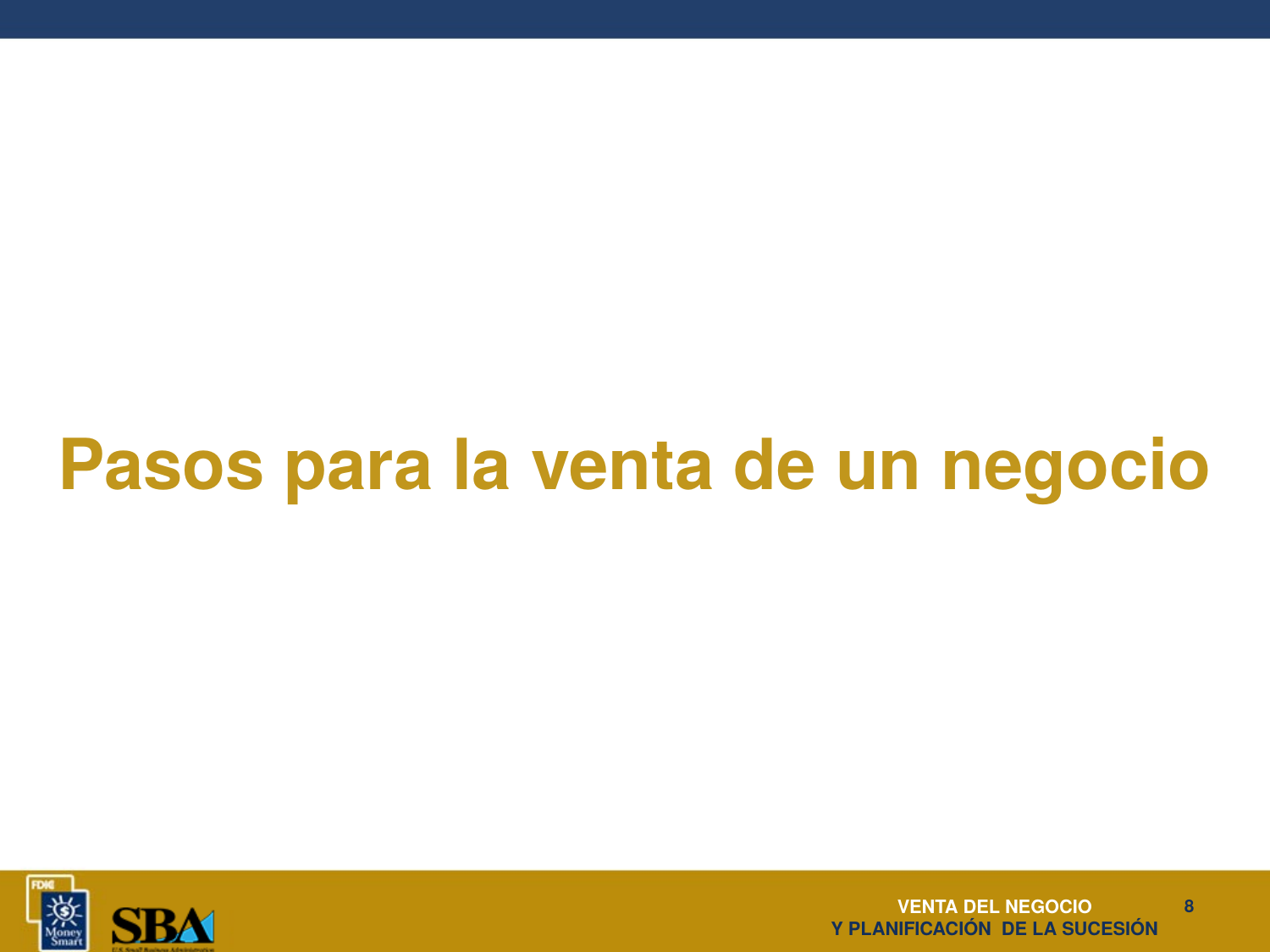

# Pasos para la venta de un negocio